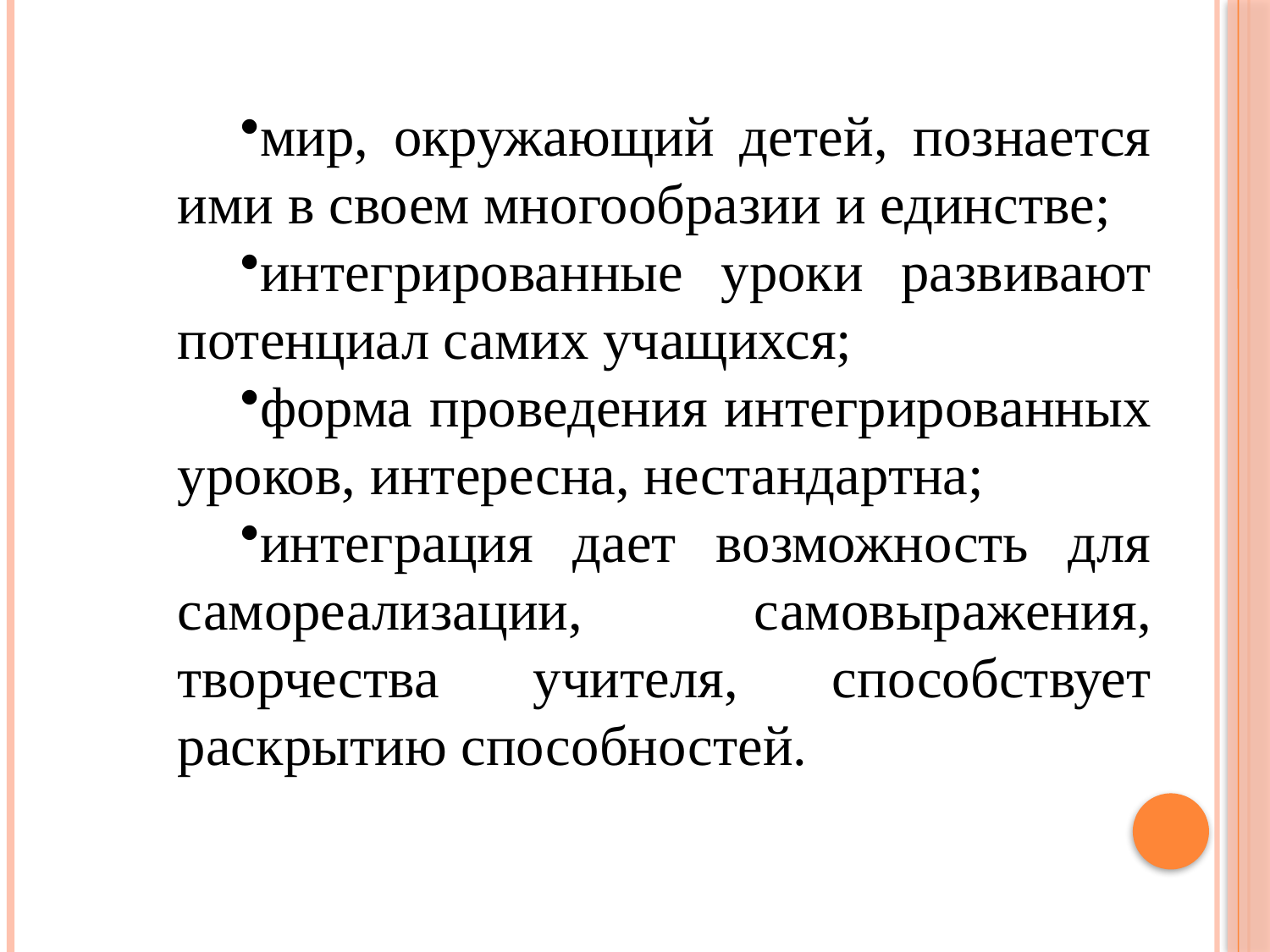

мир, окружающий детей, познается ими в своем многообразии и единстве;
интегрированные уроки развивают потенциал самих учащихся;
форма проведения интегрированных уроков, интересна, нестандартна;
интеграция дает возможность для самореализации, самовыражения, творчества учителя, способствует раскрытию способностей.